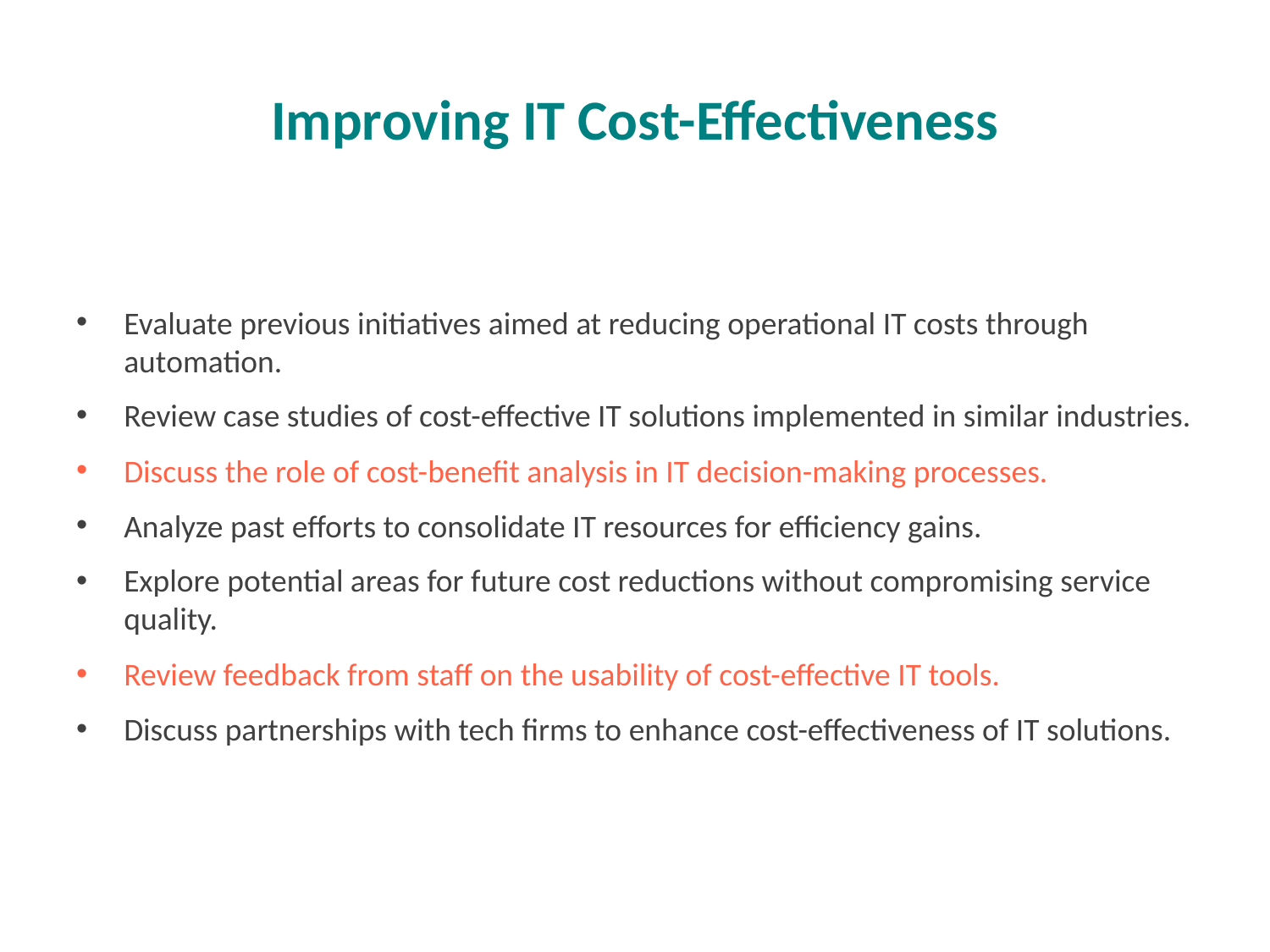

# Improving IT Cost-Effectiveness

Evaluate previous initiatives aimed at reducing operational IT costs through automation.
Review case studies of cost-effective IT solutions implemented in similar industries.
Discuss the role of cost-benefit analysis in IT decision-making processes.
Analyze past efforts to consolidate IT resources for efficiency gains.
Explore potential areas for future cost reductions without compromising service quality.
Review feedback from staff on the usability of cost-effective IT tools.
Discuss partnerships with tech firms to enhance cost-effectiveness of IT solutions.